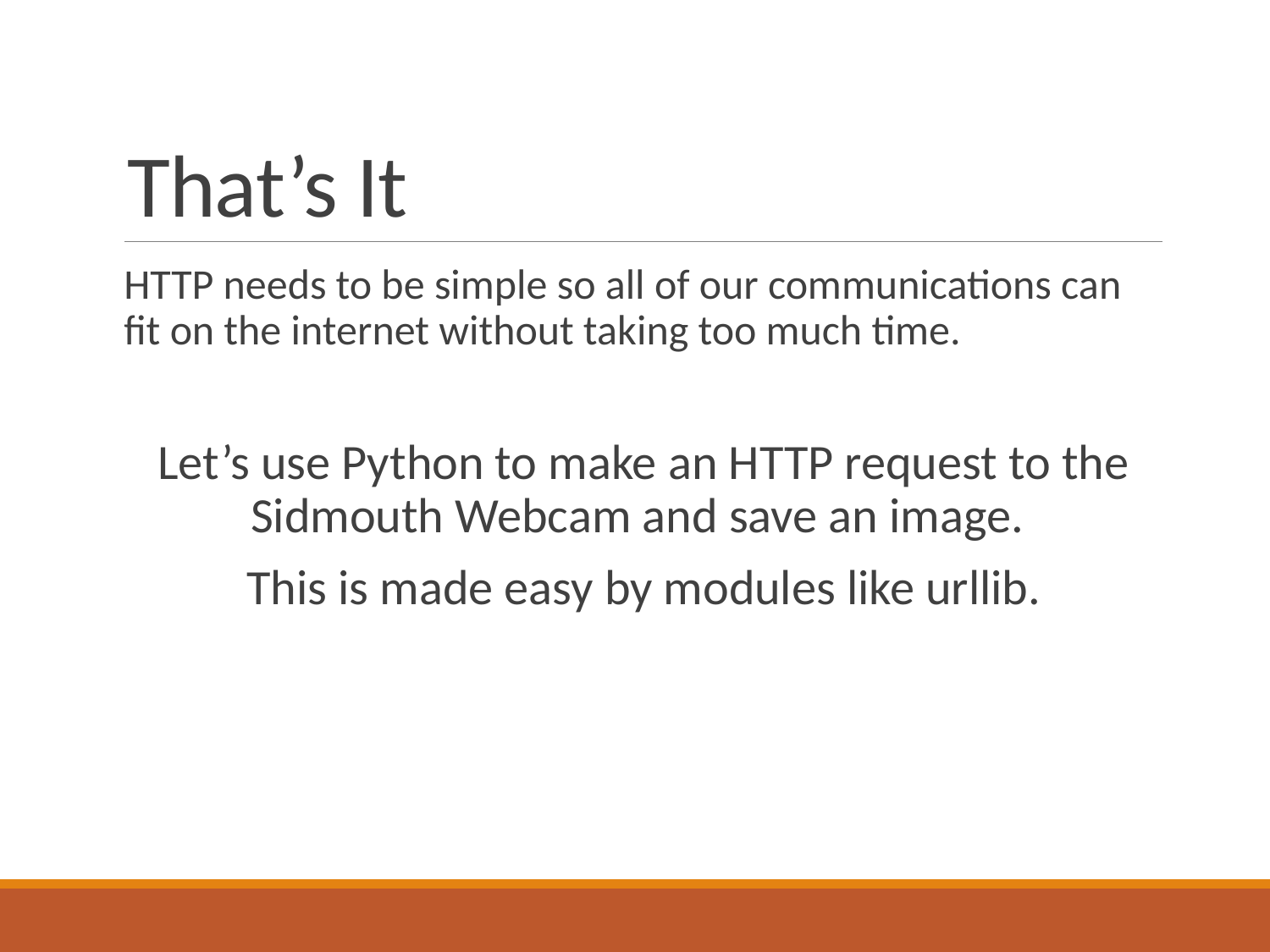

# That’s It
HTTP needs to be simple so all of our communications can fit on the internet without taking too much time.

Let’s use Python to make an HTTP request to the Sidmouth Webcam and save an image.
This is made easy by modules like urllib.